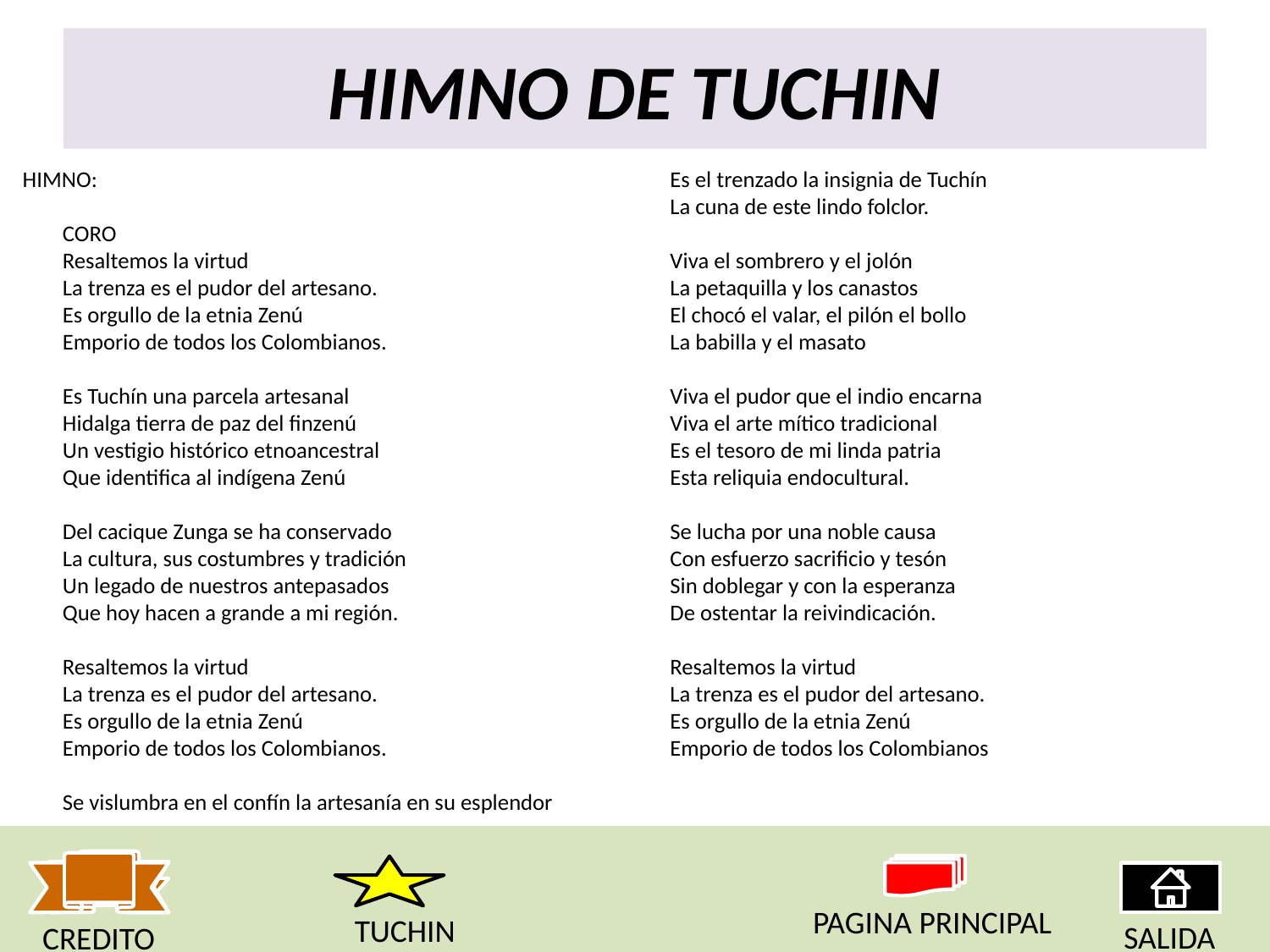

# HIMNO DE TUCHIN
HIMNO:
CORO
Resaltemos la virtud
La trenza es el pudor del artesano.
Es orgullo de la etnia Zenú
Emporio de todos los Colombianos.
Es Tuchín una parcela artesanal
Hidalga tierra de paz del finzenú
Un vestigio histórico etnoancestral
Que identifica al indígena Zenú
Del cacique Zunga se ha conservado
La cultura, sus costumbres y tradición
Un legado de nuestros antepasados
Que hoy hacen a grande a mi región.
Resaltemos la virtud
La trenza es el pudor del artesano.
Es orgullo de la etnia Zenú
Emporio de todos los Colombianos.
Se vislumbra en el confín la artesanía en su esplendor
Es el trenzado la insignia de Tuchín
La cuna de este lindo folclor.
Viva el sombrero y el jolón
La petaquilla y los canastos
El chocó el valar, el pilón el bollo
La babilla y el masato
Viva el pudor que el indio encarna
Viva el arte mítico tradicional
Es el tesoro de mi linda patria
Esta reliquia endocultural.
Se lucha por una noble causa
Con esfuerzo sacrificio y tesón
Sin doblegar y con la esperanza
De ostentar la reivindicación.
Resaltemos la virtud
La trenza es el pudor del artesano.
Es orgullo de la etnia Zenú
Emporio de todos los Colombianos

PAGINA PRINCIPAL
TUCHIN
SALIDA
CREDITO